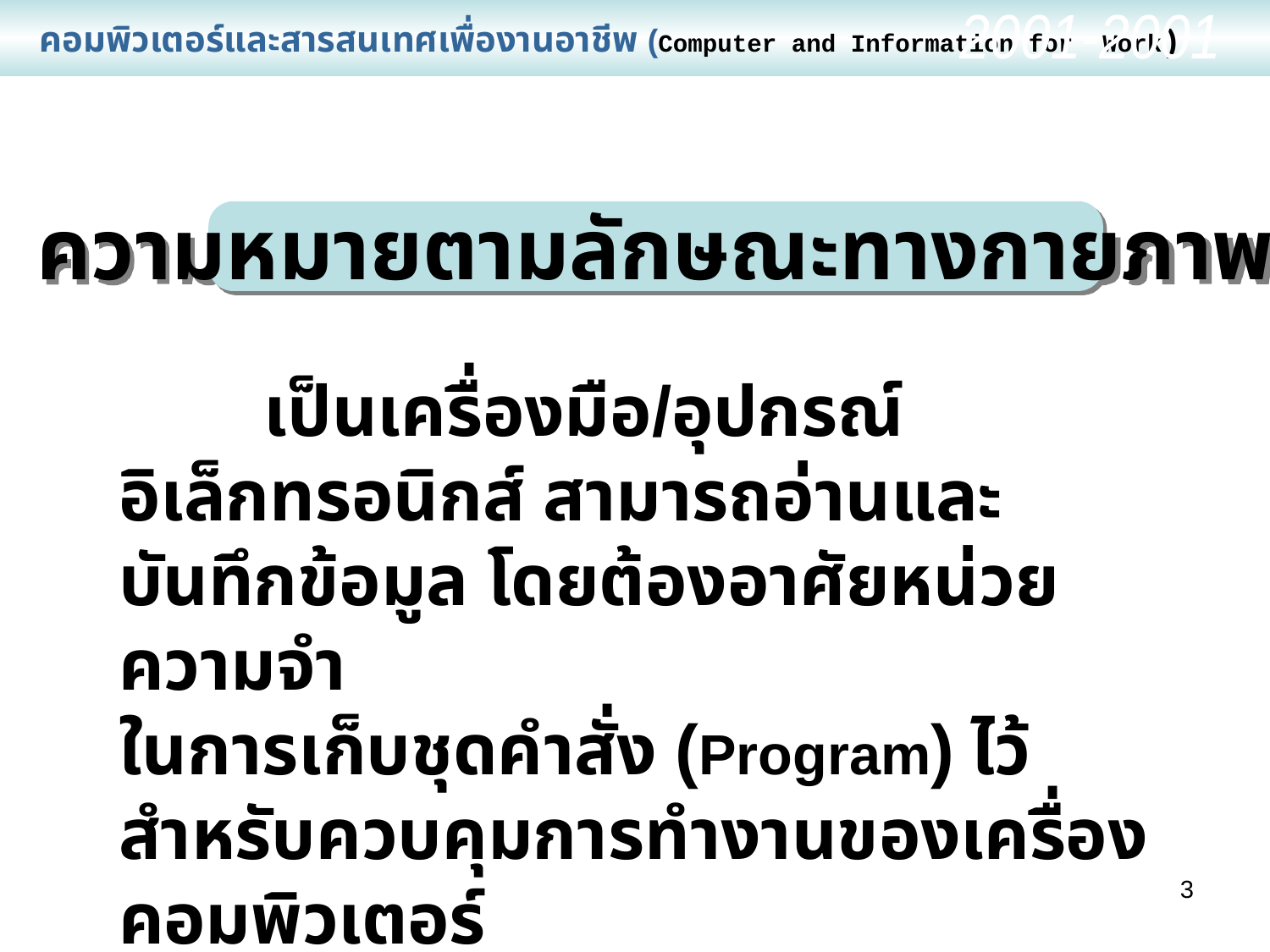

คอมพิวเตอร์และสารสนเทศเพื่องานอาชีพ (Computer and Information for  Work)
2001-2001
ความหมายตามลักษณะทางกายภาพ
	 เป็นเครื่องมือ/อุปกรณ์อิเล็กทรอนิกส์ สามารถอ่านและบันทึกข้อมูล โดยต้องอาศัยหน่วยความจำ
ในการเก็บชุดคำสั่ง (Program) ไว้สำหรับควบคุมการทำงานของเครื่องคอมพิวเตอร์
3